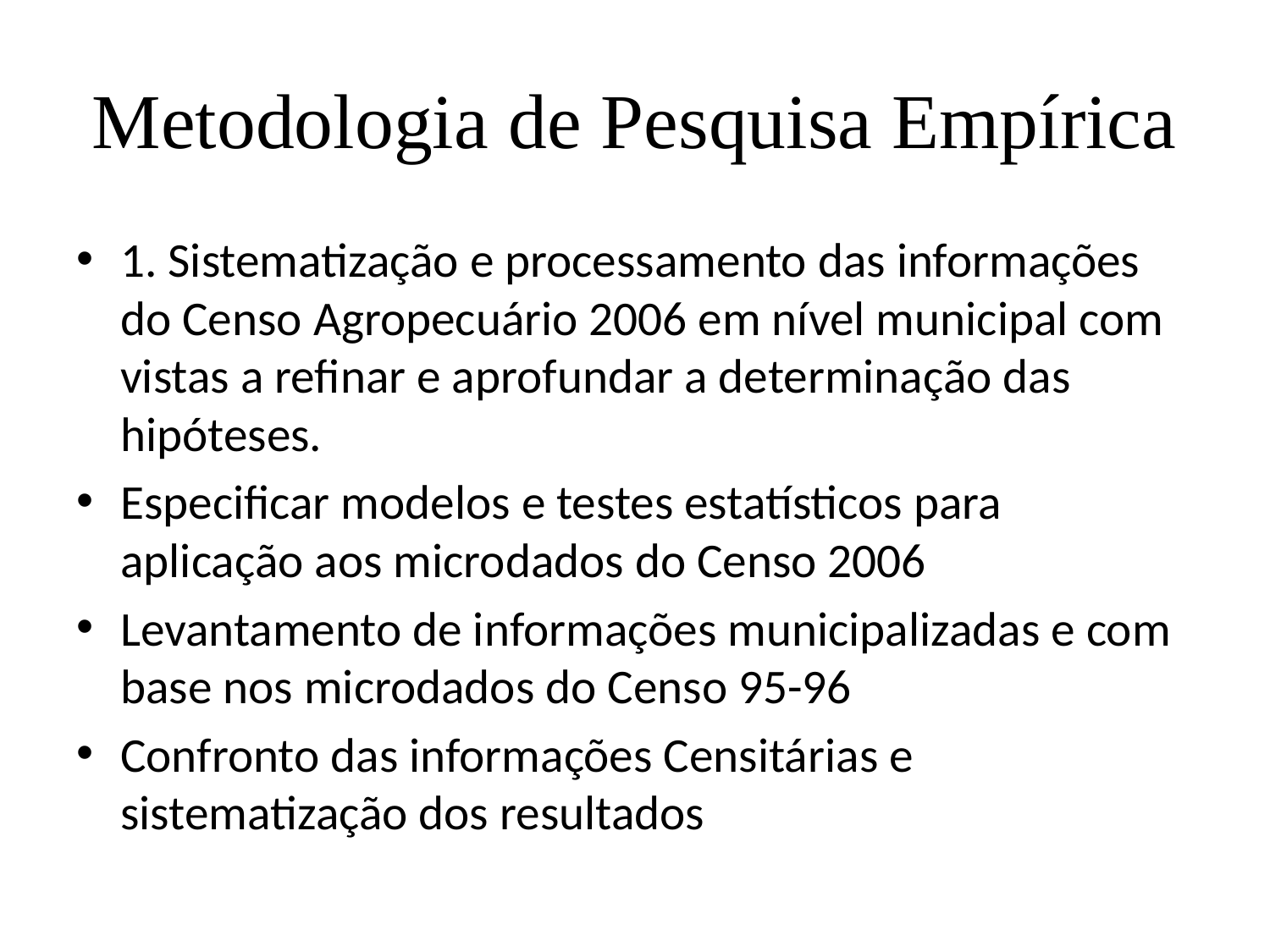

# Metodologia de Pesquisa Empírica
1. Sistematização e processamento das informações do Censo Agropecuário 2006 em nível municipal com vistas a refinar e aprofundar a determinação das hipóteses.
Especificar modelos e testes estatísticos para aplicação aos microdados do Censo 2006
Levantamento de informações municipalizadas e com base nos microdados do Censo 95-96
Confronto das informações Censitárias e sistematização dos resultados